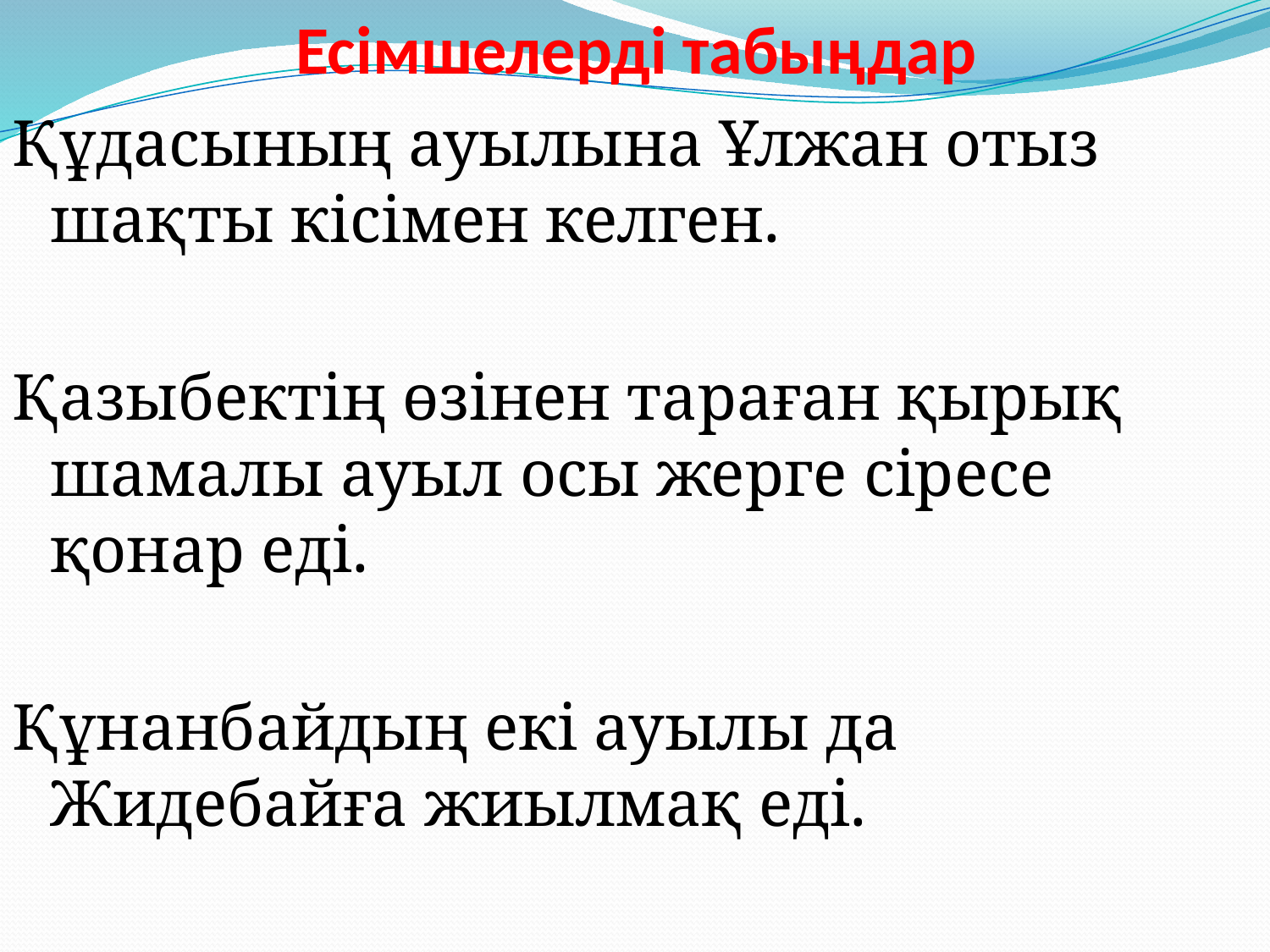

# Есімшелерді табыңдар
Құдасының ауылына Ұлжан отыз шақты кісімен келген.

Қазыбектің өзінен тараған қырық шамалы ауыл осы жерге сіресе қонар еді.

Құнанбайдың екі ауылы да Жидебайға жиылмақ еді.

Әр үйде қара сабалар пісіліп жататын.